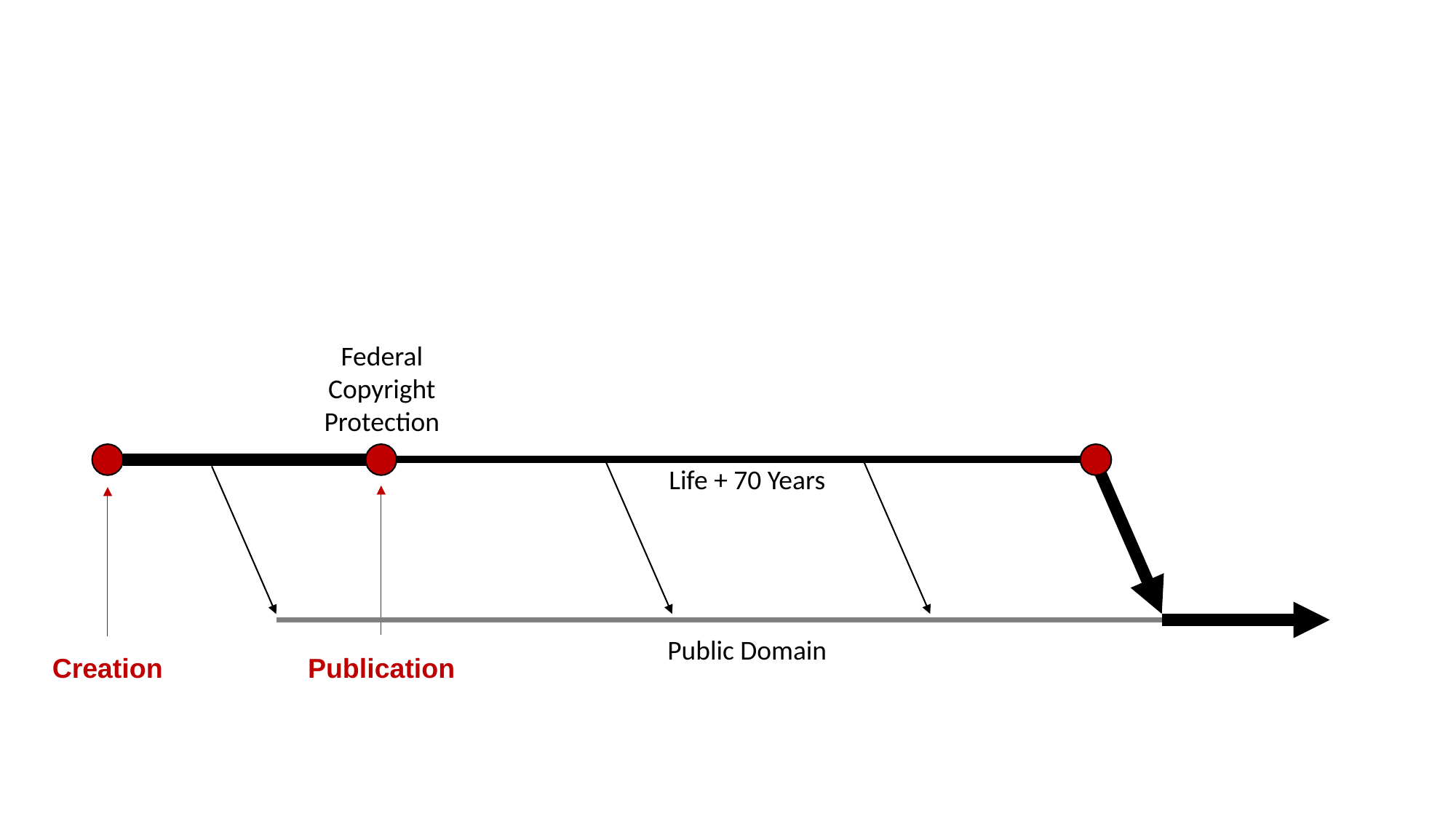

Federal Copyright Protection

Life + 70 Years
Public Domain
Creation
Publication